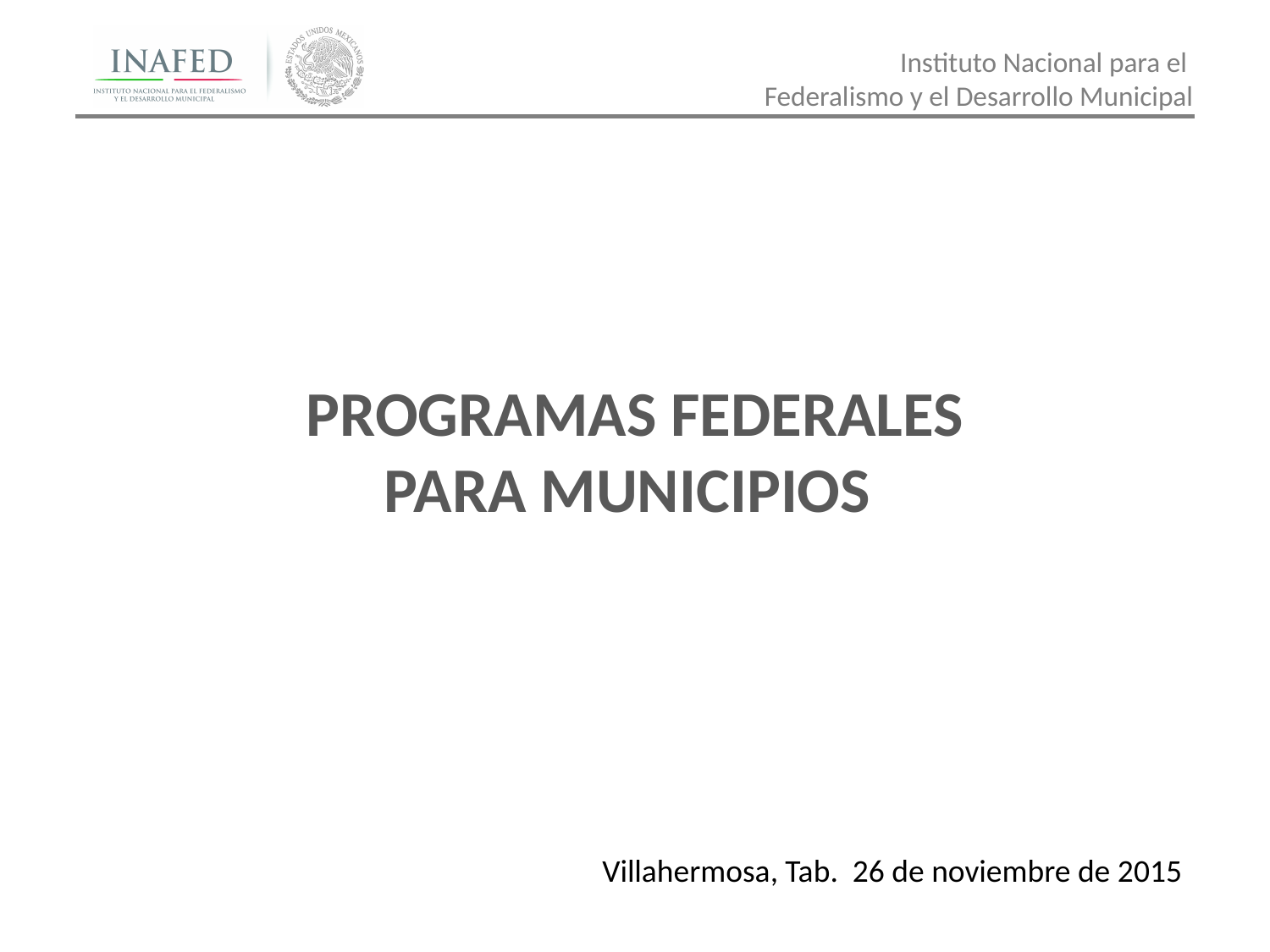

PROGRAMAS FEDERALES
PARA MUNICIPIOS
Villahermosa, Tab.  26 de noviembre de 2015